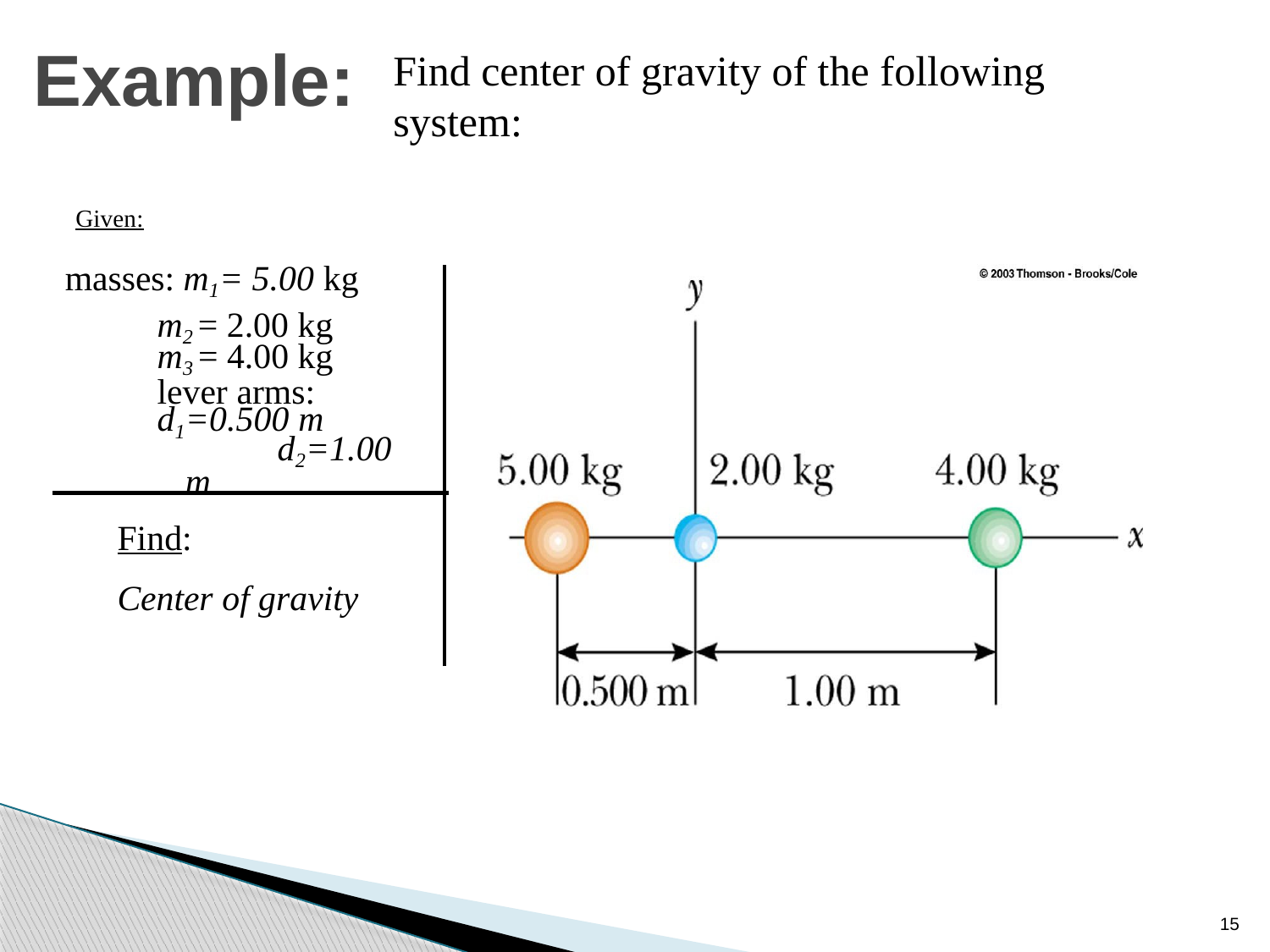

# Example:
Find center of gravity of the following system:
Given:
masses: m1= 5.00 kg
m2 = 2.00 kg
m3 = 4.00 kg
lever arms:
d1=0.500 m
d2=1.00 m

Find:
Center of gravity
✓
15